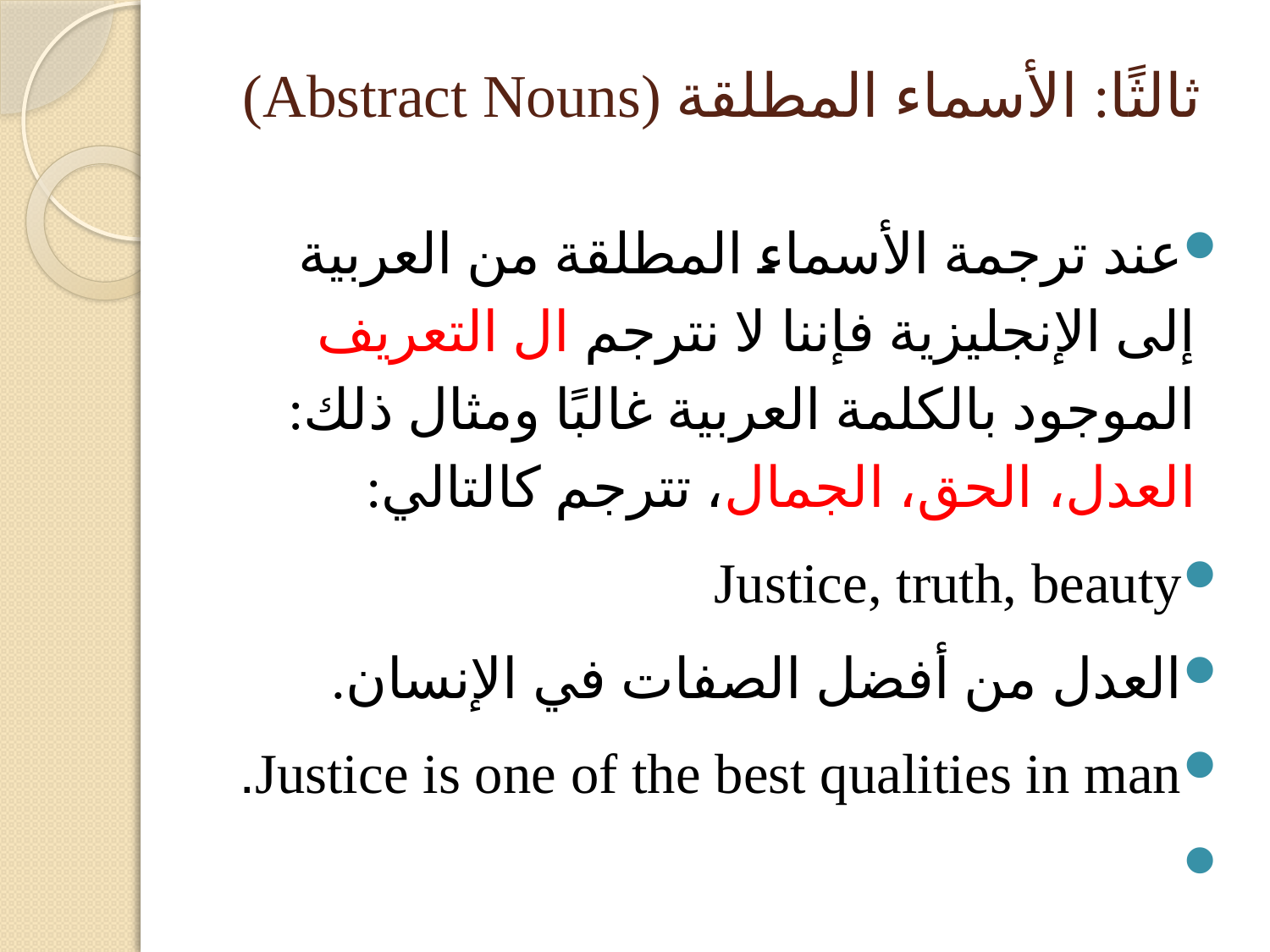

# ثالثًا: الأسماء المطلقة (Abstract Nouns)
عند ترجمة الأسماء المطلقة من العربية إلى الإنجليزية فإننا لا نترجم ال التعريف  الموجود بالكلمة العربية غالبًا ومثال ذلك: العدل، الحق، الجمال، تترجم كالتالي:
Justice, truth, beauty
العدل من أفضل الصفات في الإنسان.
Justice is one of the best qualities in man.